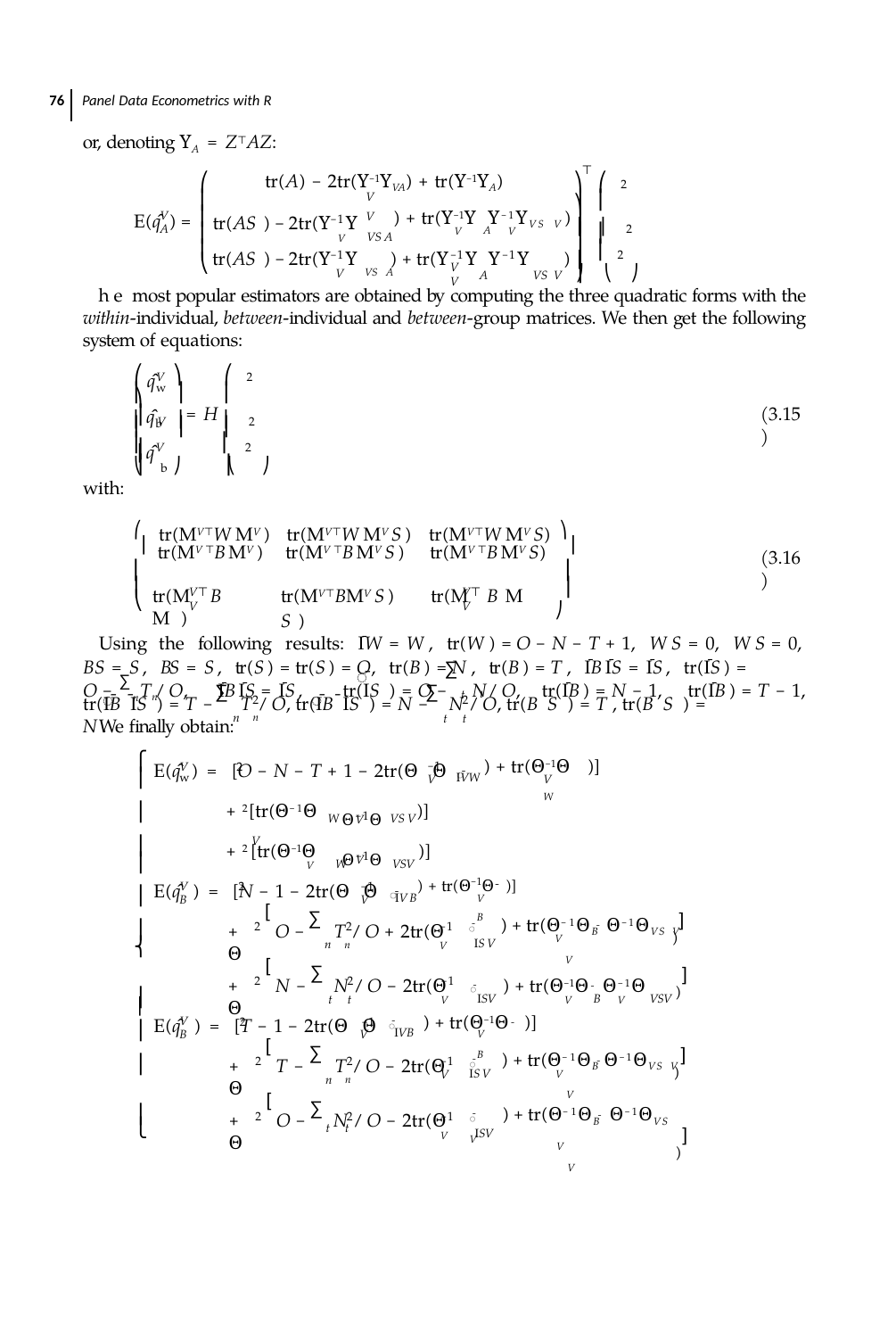

76  Panel Data Econometrics with R

or, denoting ΥA = Z⊤AZ:

⊤
⎛
⎞ ⎛ 2 ⎞

tr(A) − 2tr(Υ−1ΥVA) + tr(Υ−1ΥA)
V	V

⎜
⎟ ⎜	⎟
⎜
⎟ ⎜ 2 ⎟
V
E(q̂ ) =
−1
tr(AS ) − 2tr(Υ  Υ
) + tr(Υ−1Υ Υ−1ΥVS V )
V	A  V
A
⎜
⎟ ⎜	⎟

	V	VS A
⎟ ⎜	⎟
⎜
2
−1
−1
−1
tr(AS ) − 2tr(Υ  Υ
) + tr(Υ  Υ
Υ  Υ
)
⎝
A	VS V  ⎠ ⎝	⎠
	V	VS A
V	V

he most popular estimators are obtained by computing the three quadratic forms with the within-individual, between-individual and between-group matrices. We then get the following system of equations:
⎛ V ⎞	⎛ 2 ⎞
q̂
w

⎜	⎟	⎜	⎟
⎜ V ⎟	⎜ 2 ⎟
= H
(3.15)
q̂

⎜	⎟	⎜	⎟
b

⎜	⎟
⎜	⎟
2
V
q̂
⎝ b ⎠	⎝	⎠

with:
⎛⎜ tr(MV⊤W MV )  tr(MV⊤W MV S )  tr(MV⊤W MV S) ⎞⎟
(3.16)
tr(MV⊤B MV )	tr(MV⊤B MV S )	tr(MV⊤B MV S)
⎜	⎟
⎜
⎟
V⊤	V
V⊤	V
tr(M	B M )
tr(MV⊤BMV S )	tr(M	B M S )
⎝
	  ⎠

Using the following results: ĪW = W , tr(W ) = O − N − T + 1, W S = 0, W S = 0,
BS = S , BS = S , tr(S ) = tr(S ) = O, tr(B ) = N , tr(B ) = T , ĪB ĪS = ĪS , tr(ĪS ) =
∑
̄
O − ∑nTn∕O,	ĪB ĪS  = ĪS ,	tr(IS  ) = O −	N ∕O,	tr(ĪB ) = N − 1,	tr(ĪB ) = T − 1,
∑
∑

t  t
̄	̄
̄	̄
2
2
tr(IB  IS  ) = T −	T  ∕O, tr(IB  IS  ) = N −	N  ∕O, tr(B  S  ) = T , tr(B  S  ) = N .
  	n  n
  	t  t
We ﬁnally obtain:
⎧
−1
V
2
) + tr(Θ−1Θ  )]
V	W
E(q̂ ) =  [O − N − T + 1 − 2tr(Θ  Θ
⎪
̄

w
IVW
V
Θ−1Θ
+ 2[tr(Θ−1Θ
)]
⎪
W	VS V
	V
V
Θ−1Θ
⎪
)]
+ 2 [tr(Θ−1Θ
	V	W	VSV
⎪
V
V
−1
2
E(q̂ ) =  [N − 1 − 2tr(Θ  Θ
) + tr(Θ−1Θ ̄ )]
V	B
⎪
̄
	IVB
V
B
[
)]
∑
⎪
−1
2
2
+ 	O −	T  ∕O + 2tr(Θ    Θ
̄	) + tr(Θ−1ΘB̄ Θ−1ΘVS V
V	 V

V	IS V
n  n
⎨⎪
[
)]
∑
2
−1
2
̄	) + tr(Θ−1Θ ̄ Θ−1Θ
+ 	N −	N  ∕O − 2tr(Θ    Θ
V	ISV	V	B V	VSV
⎪
	t  t
V
2	−1
̄	) + tr(Θ−1Θ ̄ )]
V	B
E(q̂ ) =  [T − 1 − 2tr(Θ  Θ
⎪
	IVB
V
B
[
)]
)]
∑
⎪
−1
2
2
+ 	T −	T  ∕O − 2tr(Θ    Θ
̄	) + tr(Θ−1ΘB̄ Θ−1ΘVS V
V	  V
IS V

n  n
V
[
∑
⎪
2
−1
2
̄	) + tr(Θ−1ΘB̄ Θ−1ΘVS V
V	  V
+ 	O −	N  ∕O − 2tr(Θ    Θ
⎩
V	ISV

t  t